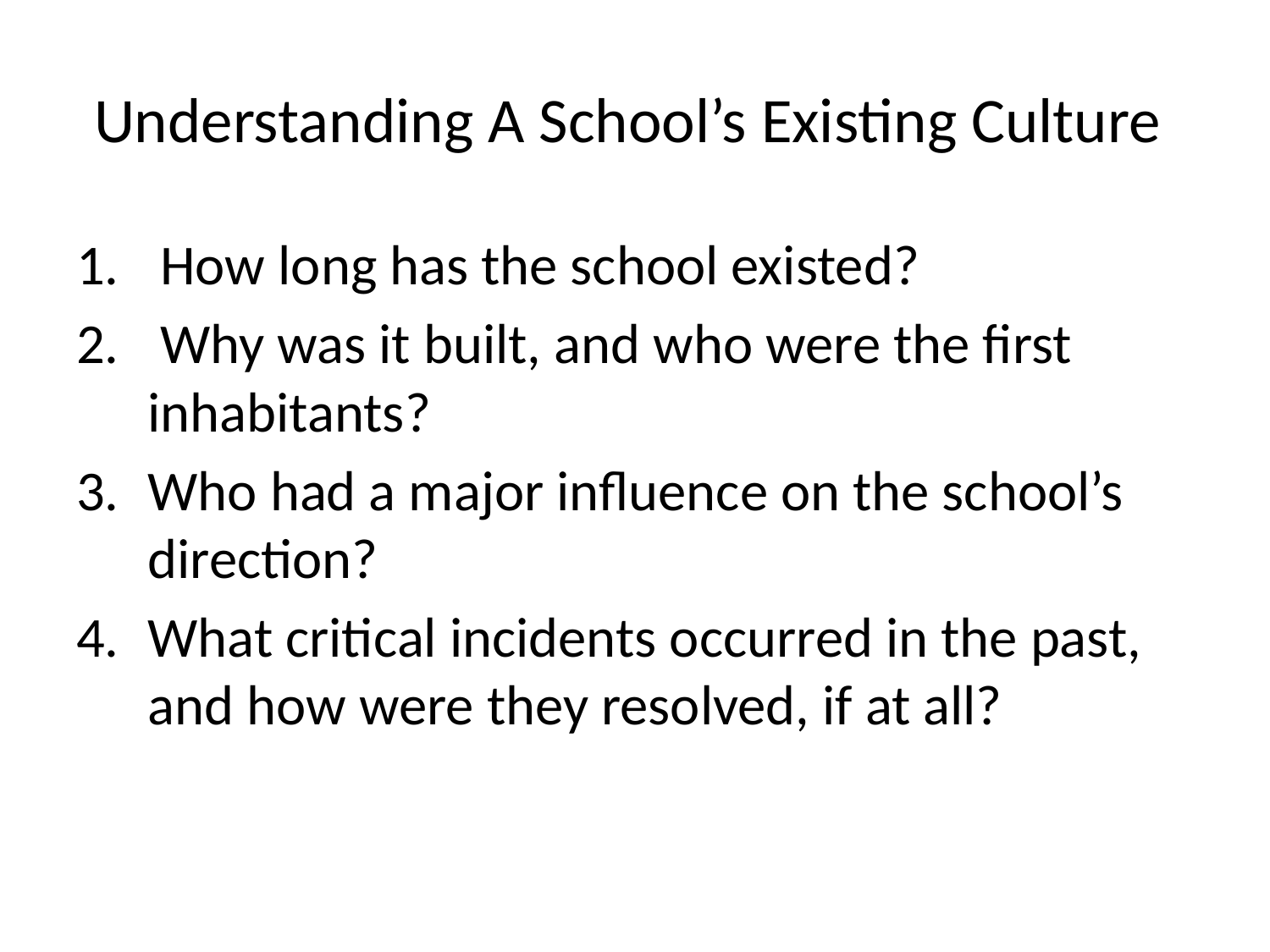

# Understanding A School’s Existing Culture
 How long has the school existed?
 Why was it built, and who were the first inhabitants?
Who had a major influence on the school’s direction?
What critical incidents occurred in the past, and how were they resolved, if at all?